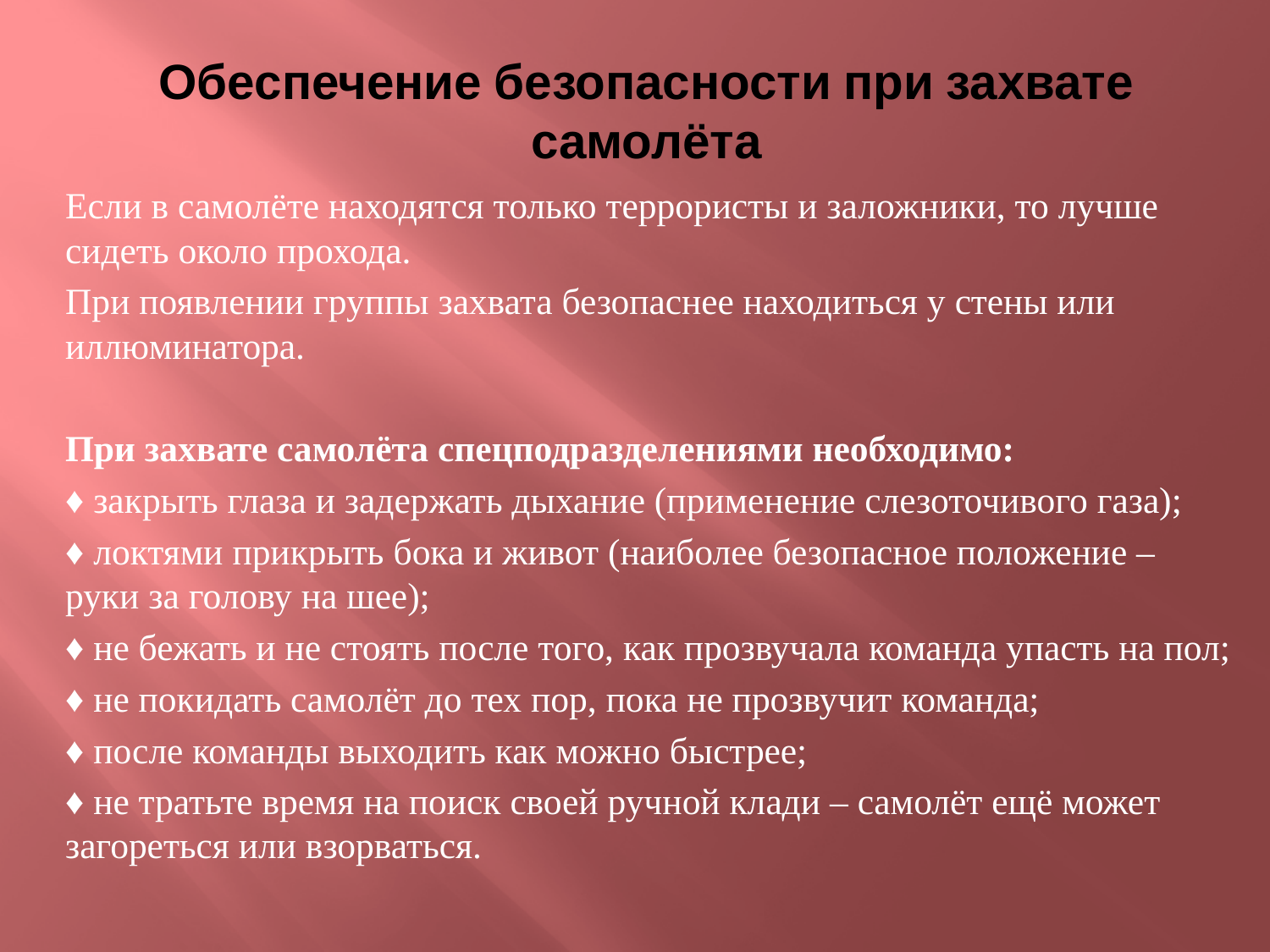

# Обеспечение безопасности при захвате самолёта
Если в самолёте находятся только террористы и заложники, то лучше сидеть около прохода.
При появлении группы захвата безопаснее находиться у стены или иллюминатора.

При захвате самолёта спецподразделениями необходимо:
♦ закрыть глаза и задержать дыхание (применение слезоточивого газа);
♦ локтями прикрыть бока и живот (наиболее безопасное положение – руки за голову на шее);
♦ не бежать и не стоять после того, как прозвучала команда упасть на пол;
♦ не покидать самолёт до тех пор, пока не прозвучит команда;
♦ после команды выходить как можно быстрее;
♦ не тратьте время на поиск своей ручной клади – самолёт ещё может загореться или взорваться.